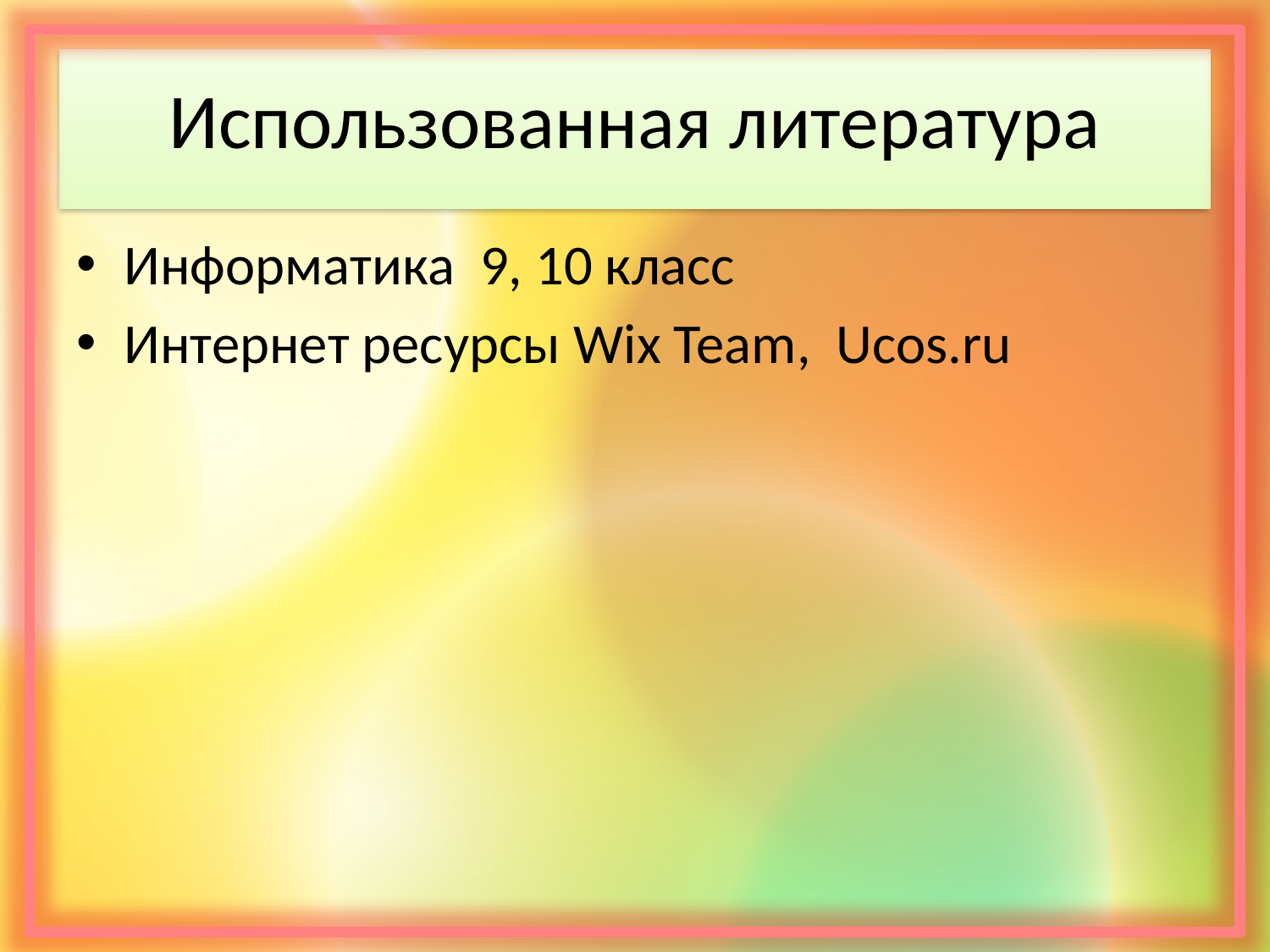

# Использованная литература
Информатика  9, 10 класс
Интернет ресурсы Wix Team,  Ucos.ru